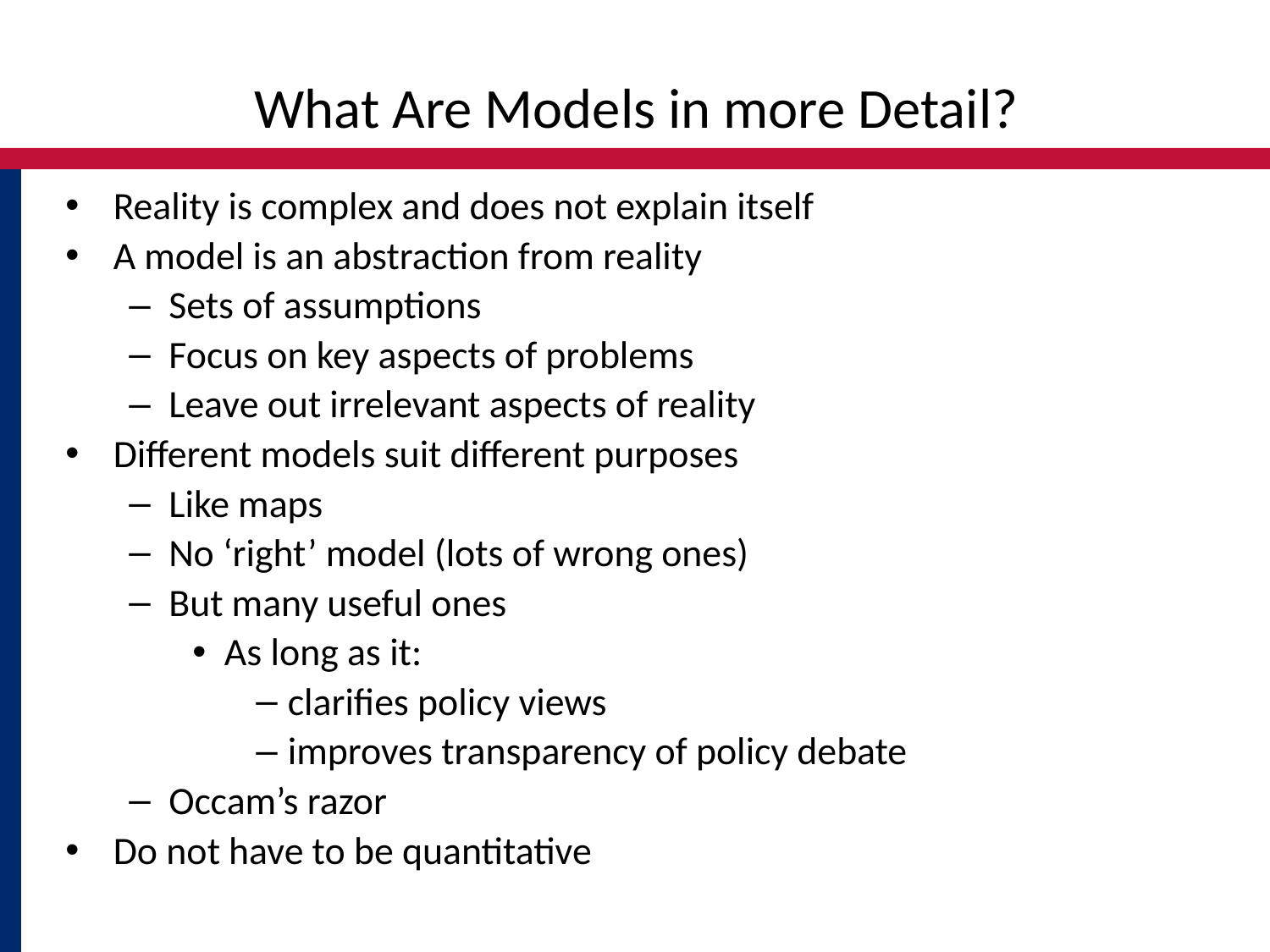

# What Are Models in more Detail?
Reality is complex and does not explain itself
A model is an abstraction from reality
Sets of assumptions
Focus on key aspects of problems
Leave out irrelevant aspects of reality
Different models suit different purposes
Like maps
No ‘right’ model (lots of wrong ones)
But many useful ones
As long as it:
clarifies policy views
improves transparency of policy debate
Occam’s razor
Do not have to be quantitative